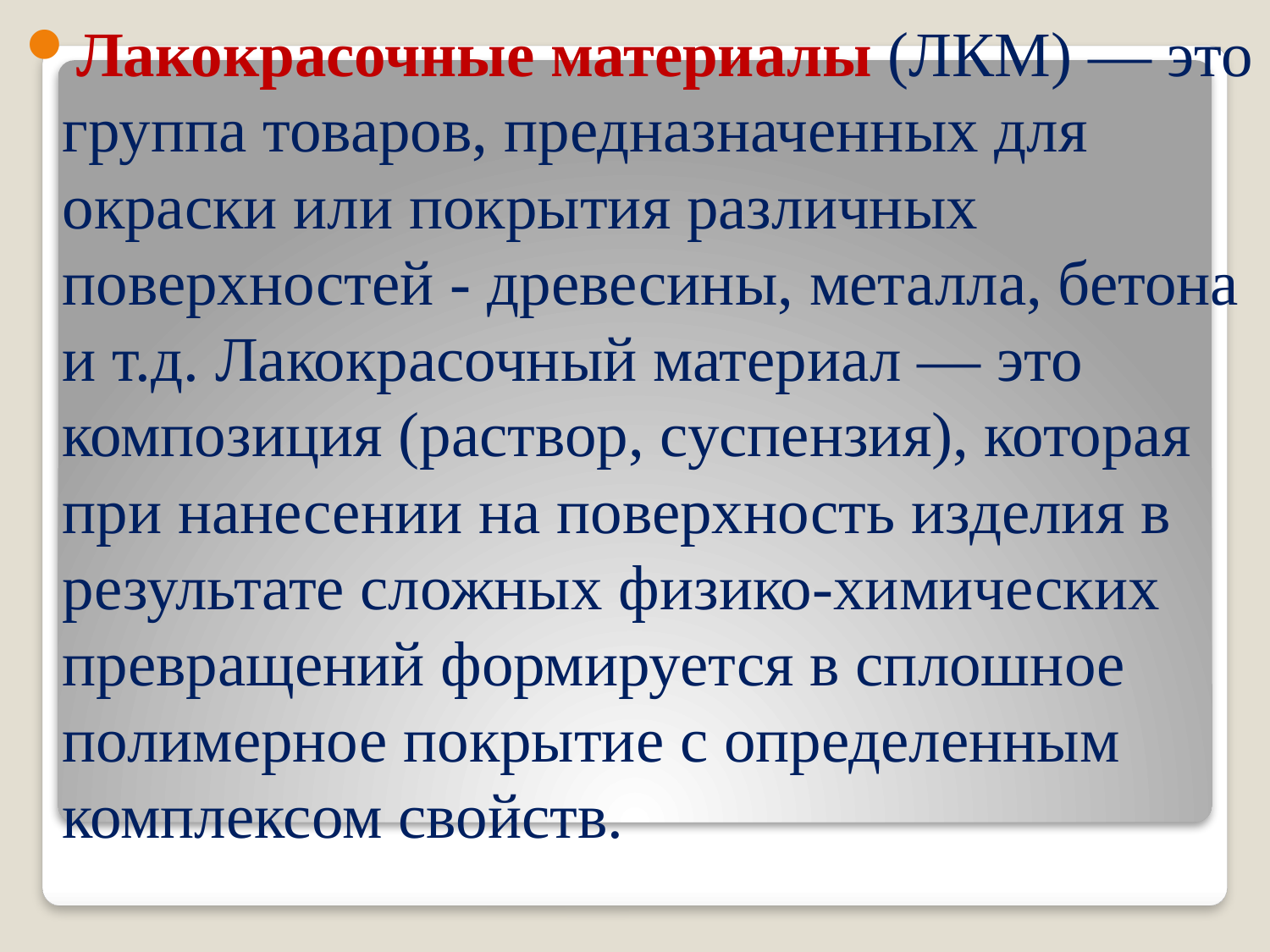

Лакокрасочные материалы (ЛКМ) — это группа товаров, предназначенных для окраски или покрытия различных поверхностей - древесины, металла, бетона и т.д. Лакокрасочный материал — это композиция (раствор, суспензия), которая при нанесении на поверхность изделия в результате сложных физико-химических превращений формируется в сплошное полимерное покрытие с определенным комплексом свойств.
#